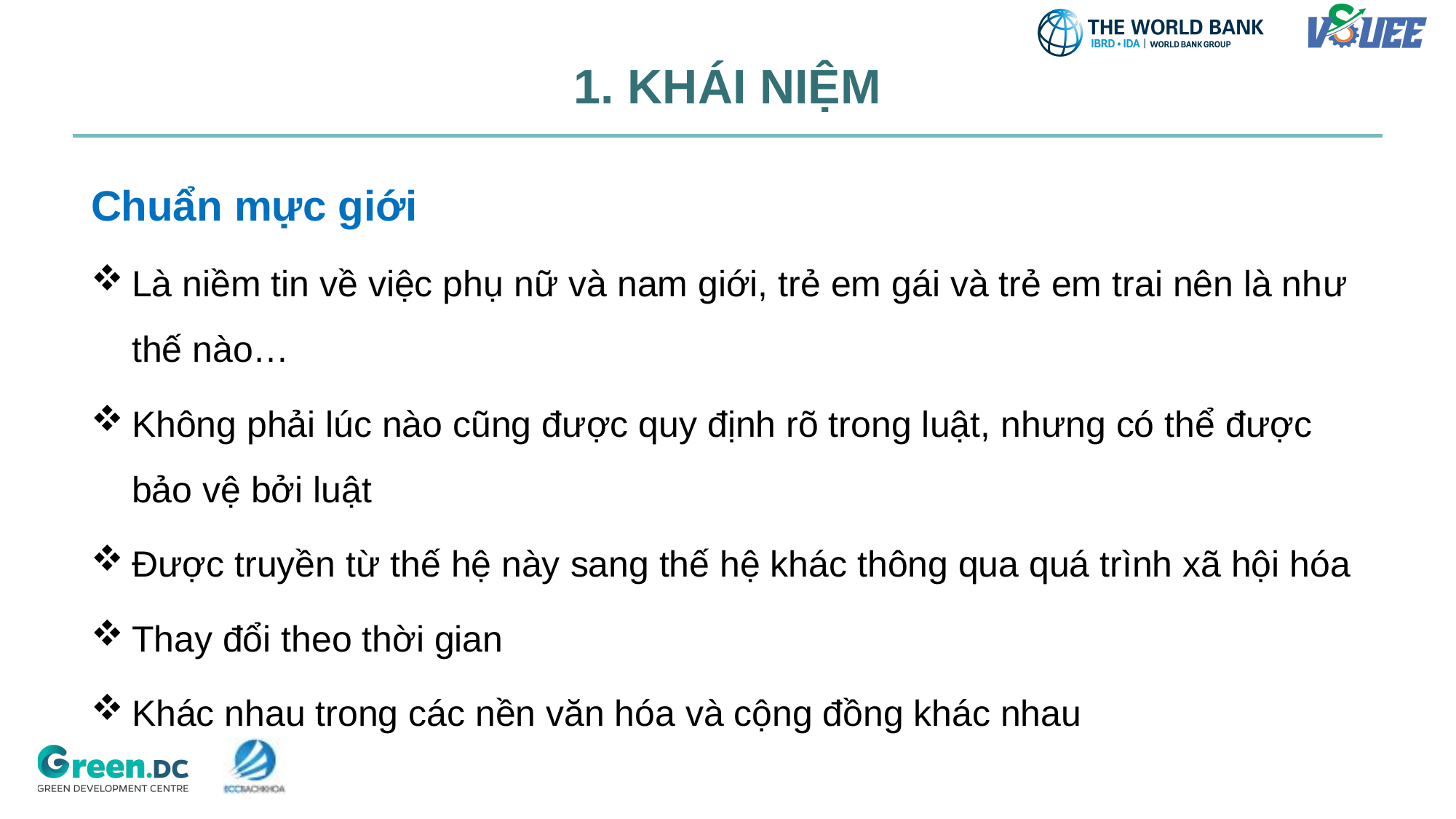

1. KHÁI NIỆM
Chuẩn mực giới
Là niềm tin về việc phụ nữ và nam giới, trẻ em gái và trẻ em trai nên là như thế nào…
Không phải lúc nào cũng được quy định rõ trong luật, nhưng có thể được bảo vệ bởi luật
Được truyền từ thế hệ này sang thế hệ khác thông qua quá trình xã hội hóa
Thay đổi theo thời gian
Khác nhau trong các nền văn hóa và cộng đồng khác nhau